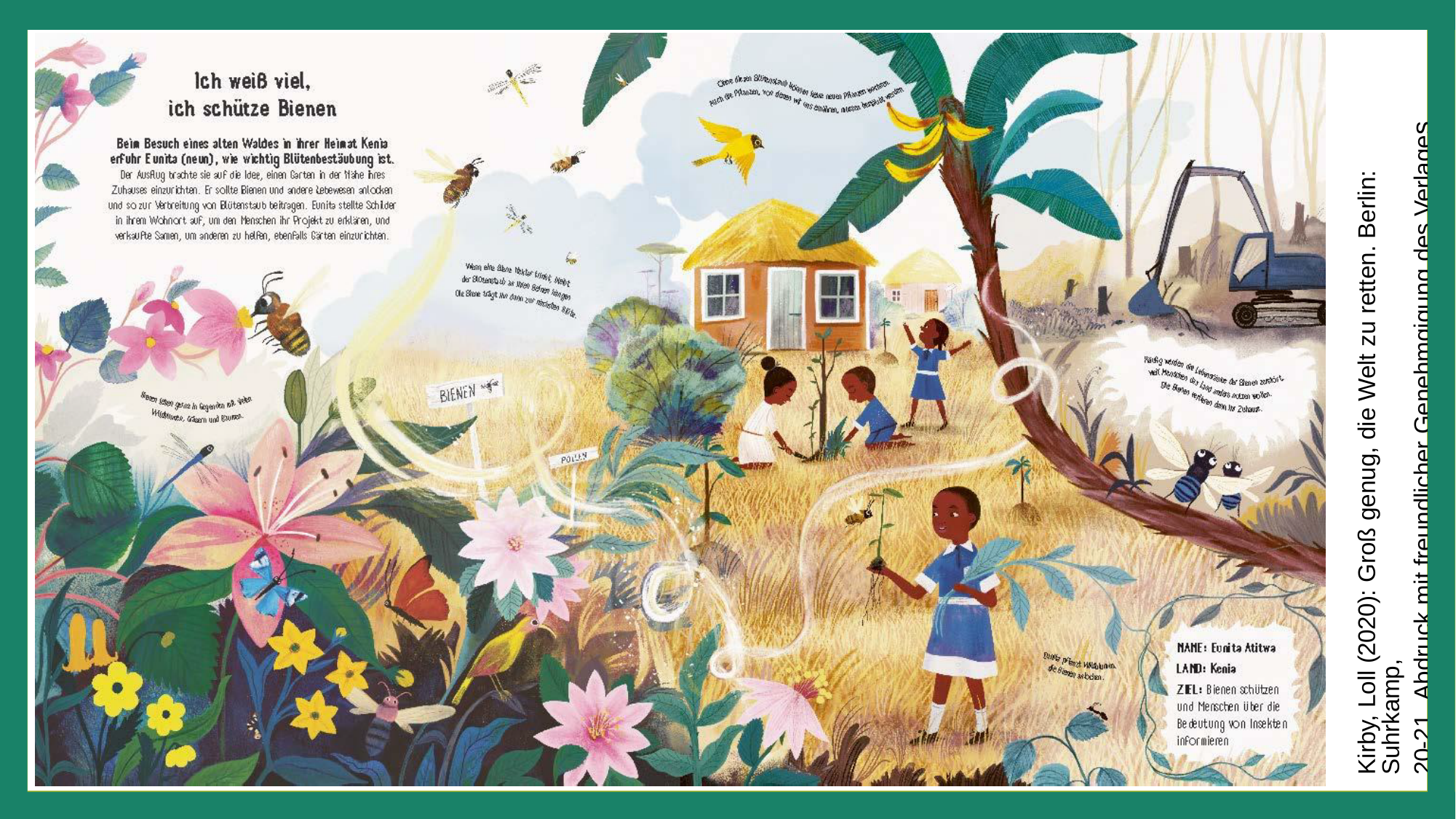

Kirby, Loll (2020): Groß genug, die Welt zu retten. Berlin: Suhrkamp,
20-21. Abdruck mit freundlicher Genehmgigung des Verlages.